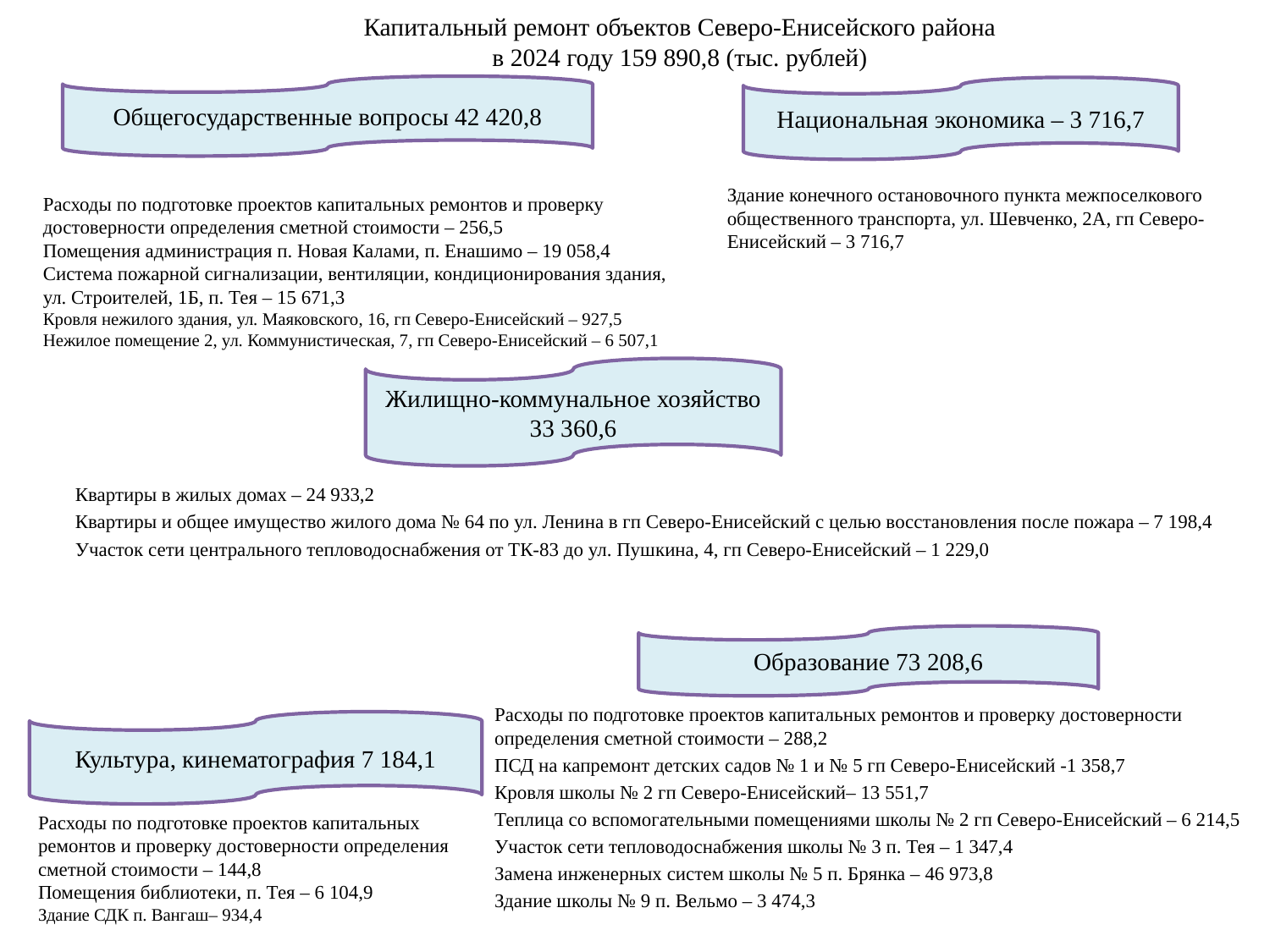

# Капитальный ремонт объектов Северо-Енисейского района в 2024 году 159 890,8 (тыс. рублей)
Общегосударственные вопросы 42 420,8
Национальная экономика – 3 716,7
Здание конечного остановочного пункта межпоселкового общественного транспорта, ул. Шевченко, 2А, гп Северо-Енисейский – 3 716,7
Расходы по подготовке проектов капитальных ремонтов и проверку достоверности определения сметной стоимости – 256,5
Помещения администрация п. Новая Калами, п. Енашимо – 19 058,4
Система пожарной сигнализации, вентиляции, кондиционирования здания, ул. Строителей, 1Б, п. Тея – 15 671,3
Кровля нежилого здания, ул. Маяковского, 16, гп Северо-Енисейский – 927,5
Нежилое помещение 2, ул. Коммунистическая, 7, гп Северо-Енисейский – 6 507,1
Жилищно-коммунальное хозяйство 33 360,6
Квартиры в жилых домах – 24 933,2
Квартиры и общее имущество жилого дома № 64 по ул. Ленина в гп Северо-Енисейский с целью восстановления после пожара – 7 198,4
Участок сети центрального тепловодоснабжения от ТК-83 до ул. Пушкина, 4, гп Северо-Енисейский – 1 229,0

Образование 73 208,6
Расходы по подготовке проектов капитальных ремонтов и проверку достоверности определения сметной стоимости – 288,2
ПСД на капремонт детских садов № 1 и № 5 гп Северо-Енисейский -1 358,7
Кровля школы № 2 гп Северо-Енисейский– 13 551,7
Теплица со вспомогательными помещениями школы № 2 гп Северо-Енисейский – 6 214,5
Участок сети тепловодоснабжения школы № 3 п. Тея – 1 347,4
Замена инженерных систем школы № 5 п. Брянка – 46 973,8
Здание школы № 9 п. Вельмо – 3 474,3

Культура, кинематография 7 184,1
Расходы по подготовке проектов капитальных ремонтов и проверку достоверности определения сметной стоимости – 144,8
Помещения библиотеки, п. Тея – 6 104,9
Здание СДК п. Вангаш– 934,4